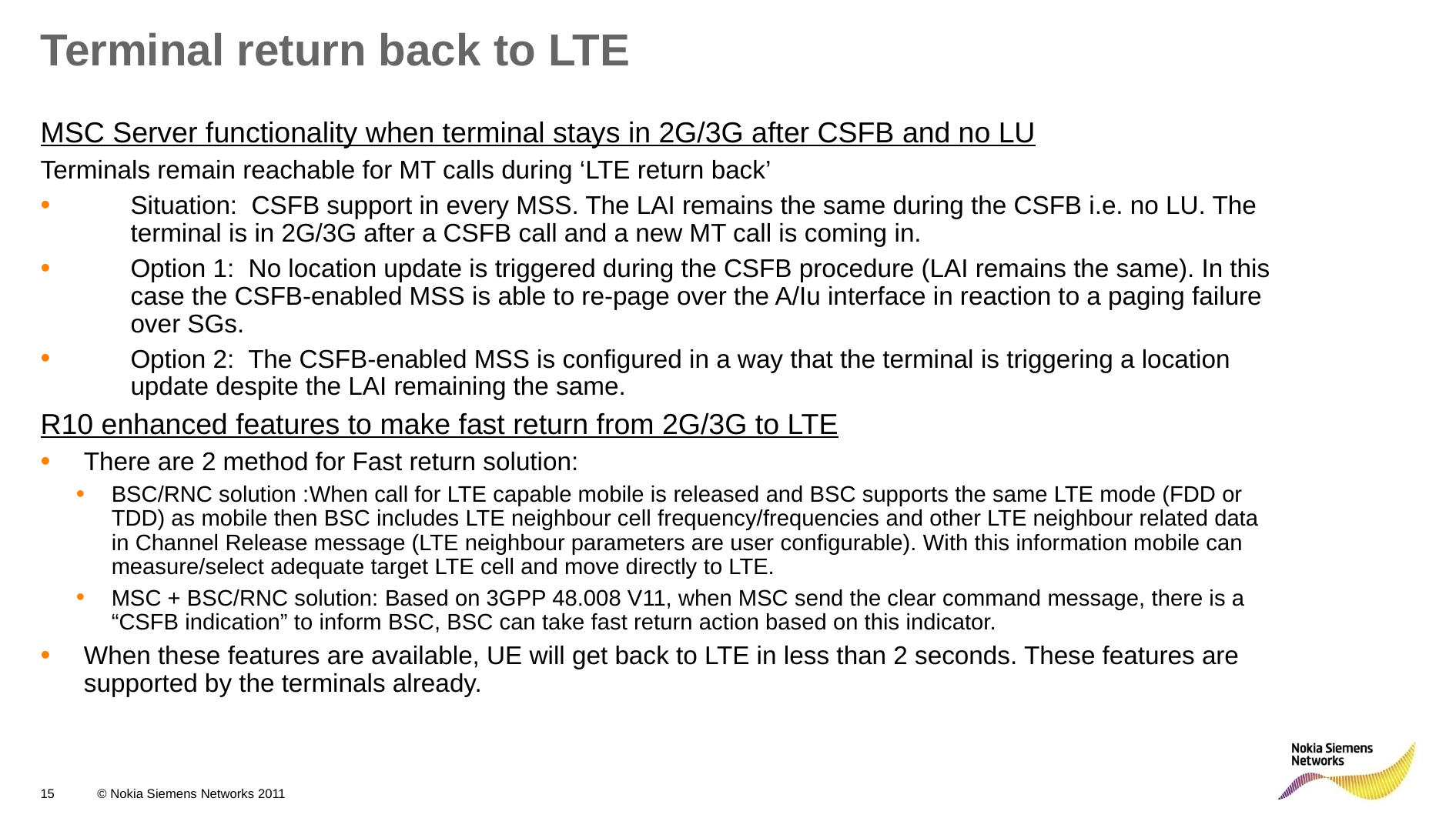

# Terminal return back to LTE
MSC Server functionality when terminal stays in 2G/3G after CSFB and no LU
Terminals remain reachable for MT calls during ‘LTE return back’
Situation:  CSFB support in every MSS. The LAI remains the same during the CSFB i.e. no LU. The terminal is in 2G/3G after a CSFB call and a new MT call is coming in.
Option 1:  No location update is triggered during the CSFB procedure (LAI remains the same). In this case the CSFB-enabled MSS is able to re-page over the A/Iu interface in reaction to a paging failure over SGs.
Option 2:  The CSFB-enabled MSS is configured in a way that the terminal is triggering a location update despite the LAI remaining the same.
R10 enhanced features to make fast return from 2G/3G to LTE
There are 2 method for Fast return solution:
BSC/RNC solution :When call for LTE capable mobile is released and BSC supports the same LTE mode (FDD or TDD) as mobile then BSC includes LTE neighbour cell frequency/frequencies and other LTE neighbour related data in Channel Release message (LTE neighbour parameters are user configurable). With this information mobile can measure/select adequate target LTE cell and move directly to LTE.
MSC + BSC/RNC solution: Based on 3GPP 48.008 V11, when MSC send the clear command message, there is a “CSFB indication” to inform BSC, BSC can take fast return action based on this indicator.
When these features are available, UE will get back to LTE in less than 2 seconds. These features are supported by the terminals already.